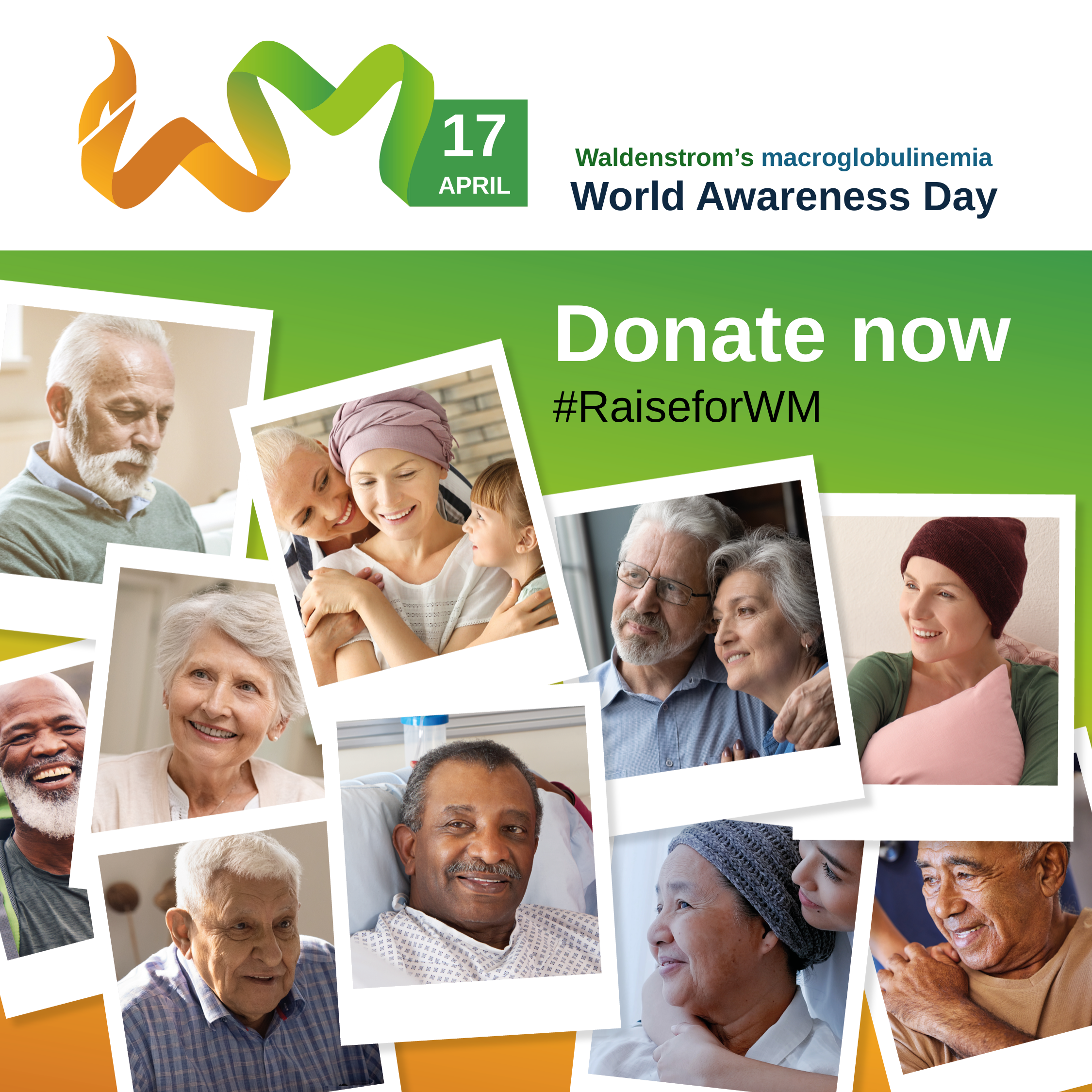

17
APRIL
Waldenstrom’s macroglobulinemia
World Awareness Day
Donate now
#RaiseforWM